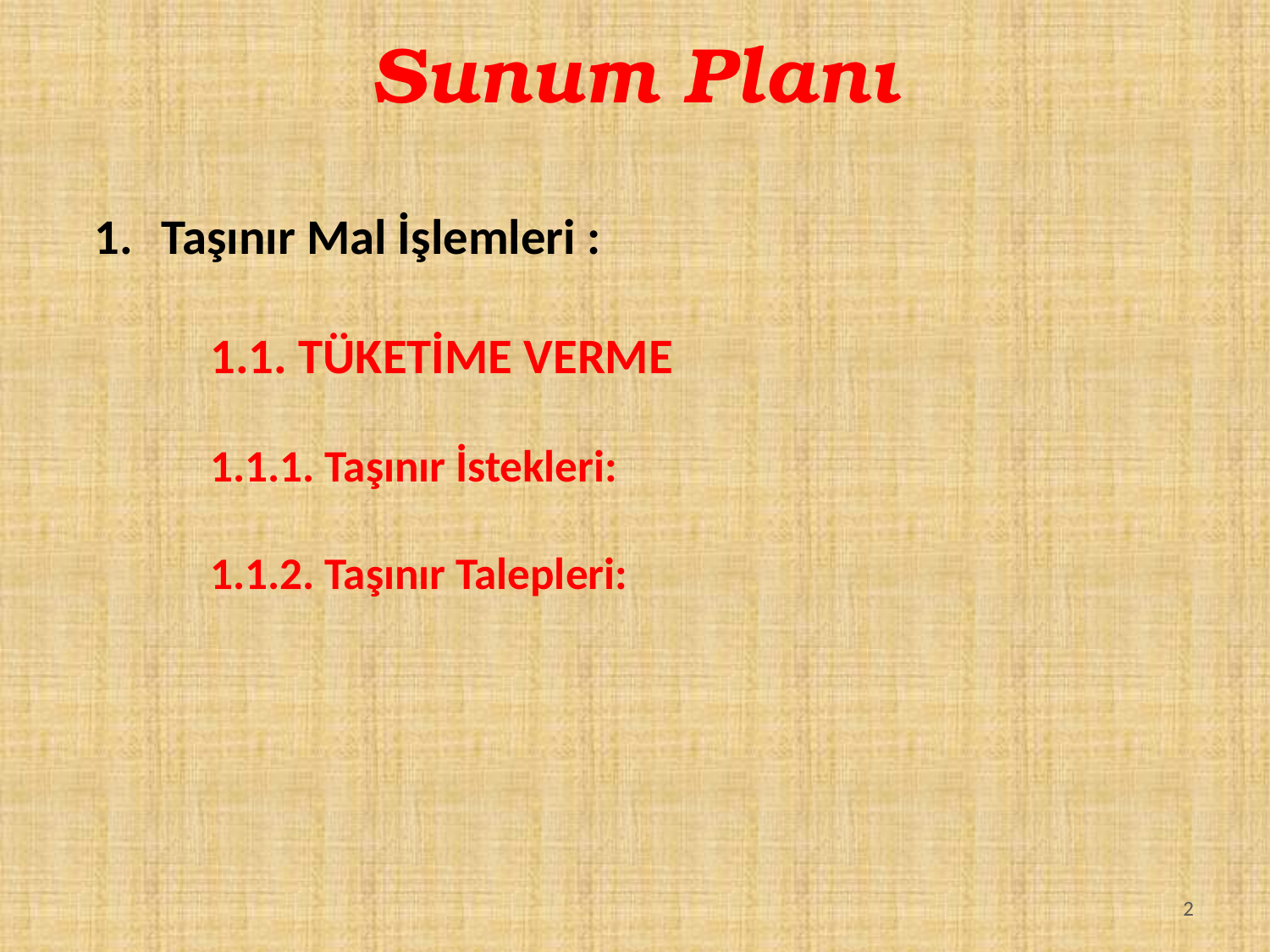

Sunum Planı
Taşınır Mal İşlemleri :

	1.1. TÜKETİME VERME

		1.1.1. Taşınır İstekleri:

      		1.1.2. Taşınır Talepleri:

2